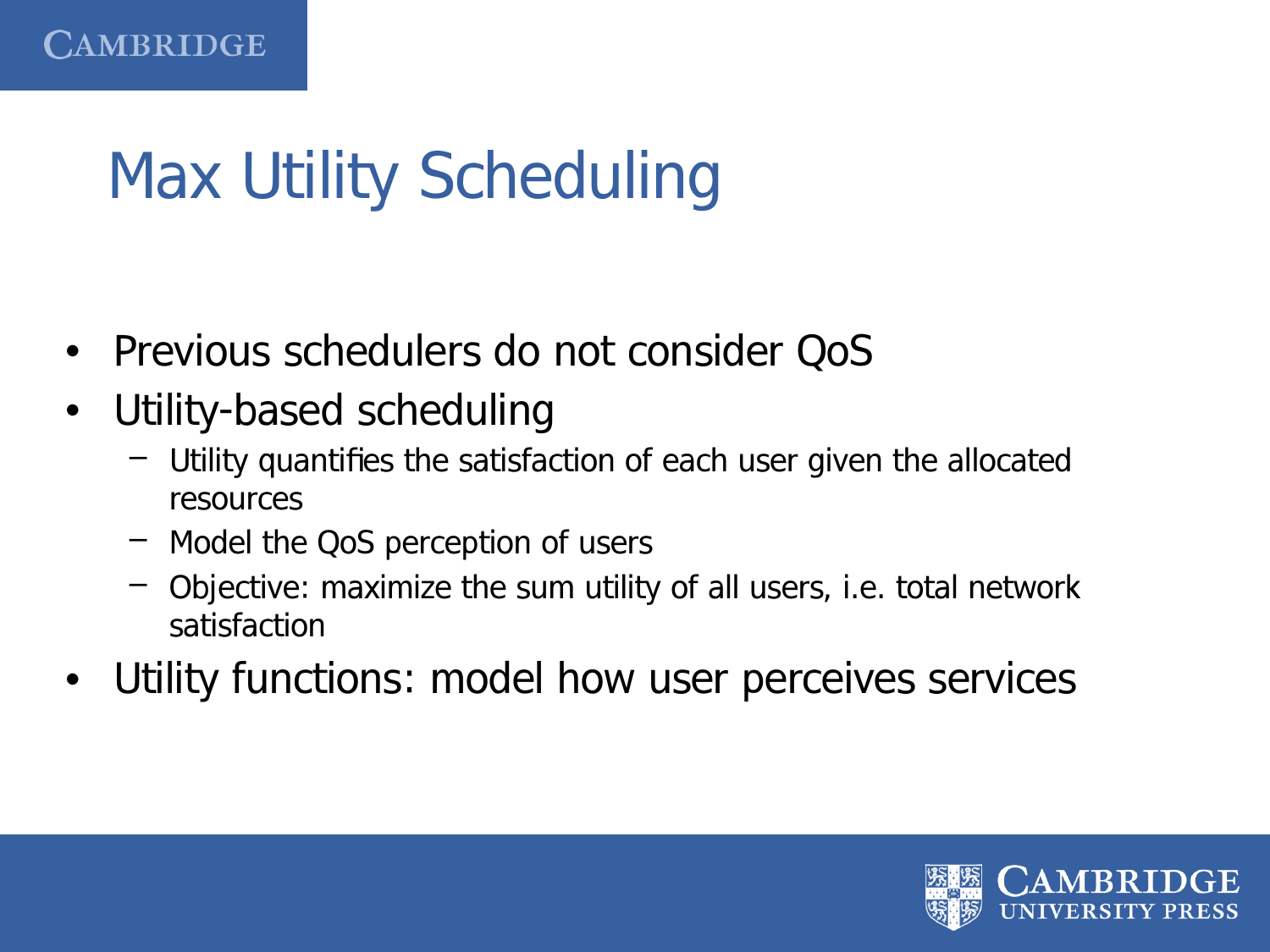

# Max Utility Scheduling
Previous schedulers do not consider QoS
Utility-based scheduling
Utility quantifies the satisfaction of each user given the allocated resources
Model the QoS perception of users
Objective: maximize the sum utility of all users, i.e. total network satisfaction
Utility functions: model how user perceives services